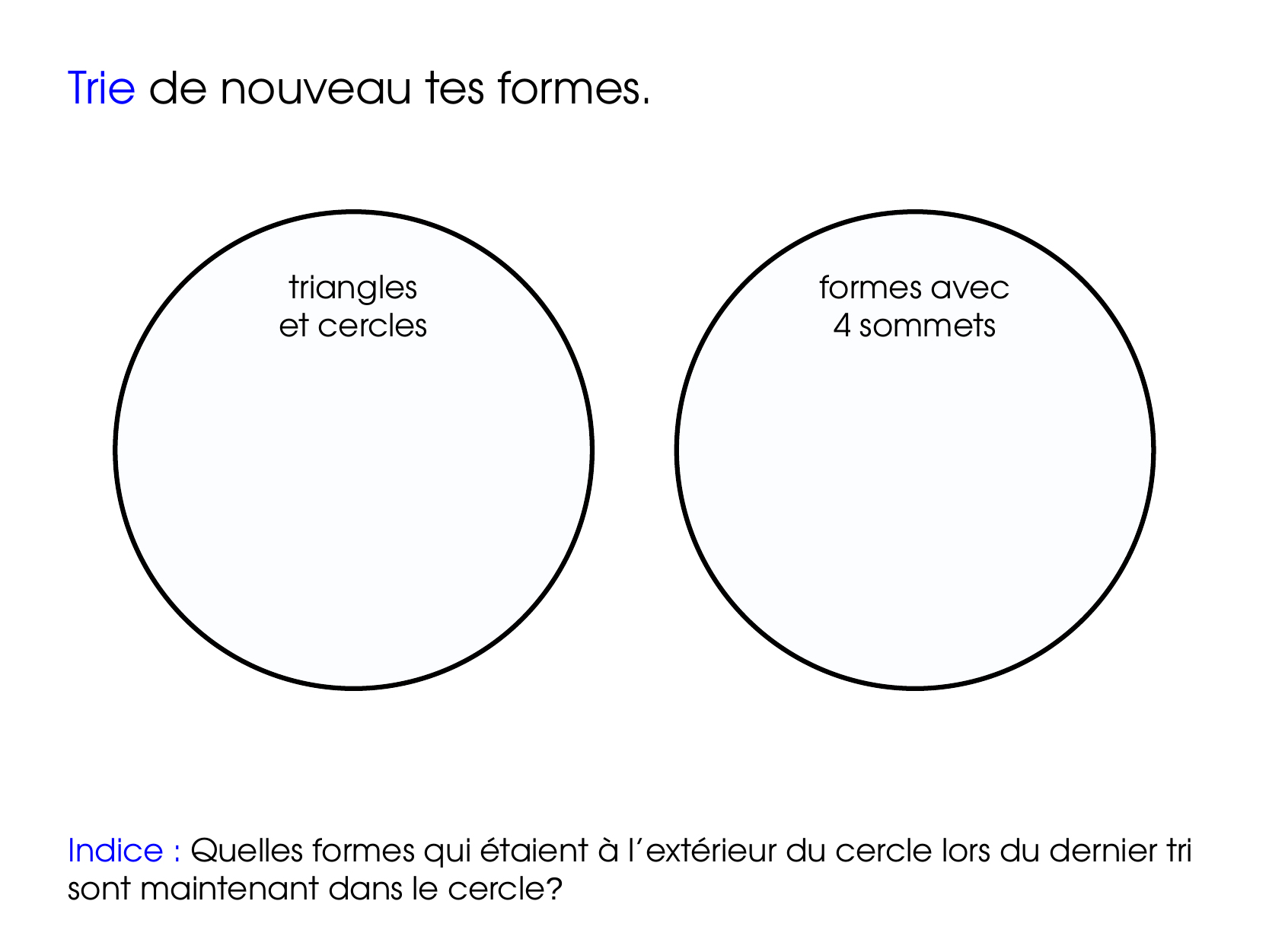

Trie de nouveau tes formes.

triangles​
et cercles

formes avec​
4 sommets
Indice : Quelles formes qui étaient à l’extérieur du cercle lors du dernier tri sont maintenant dans le cercle?